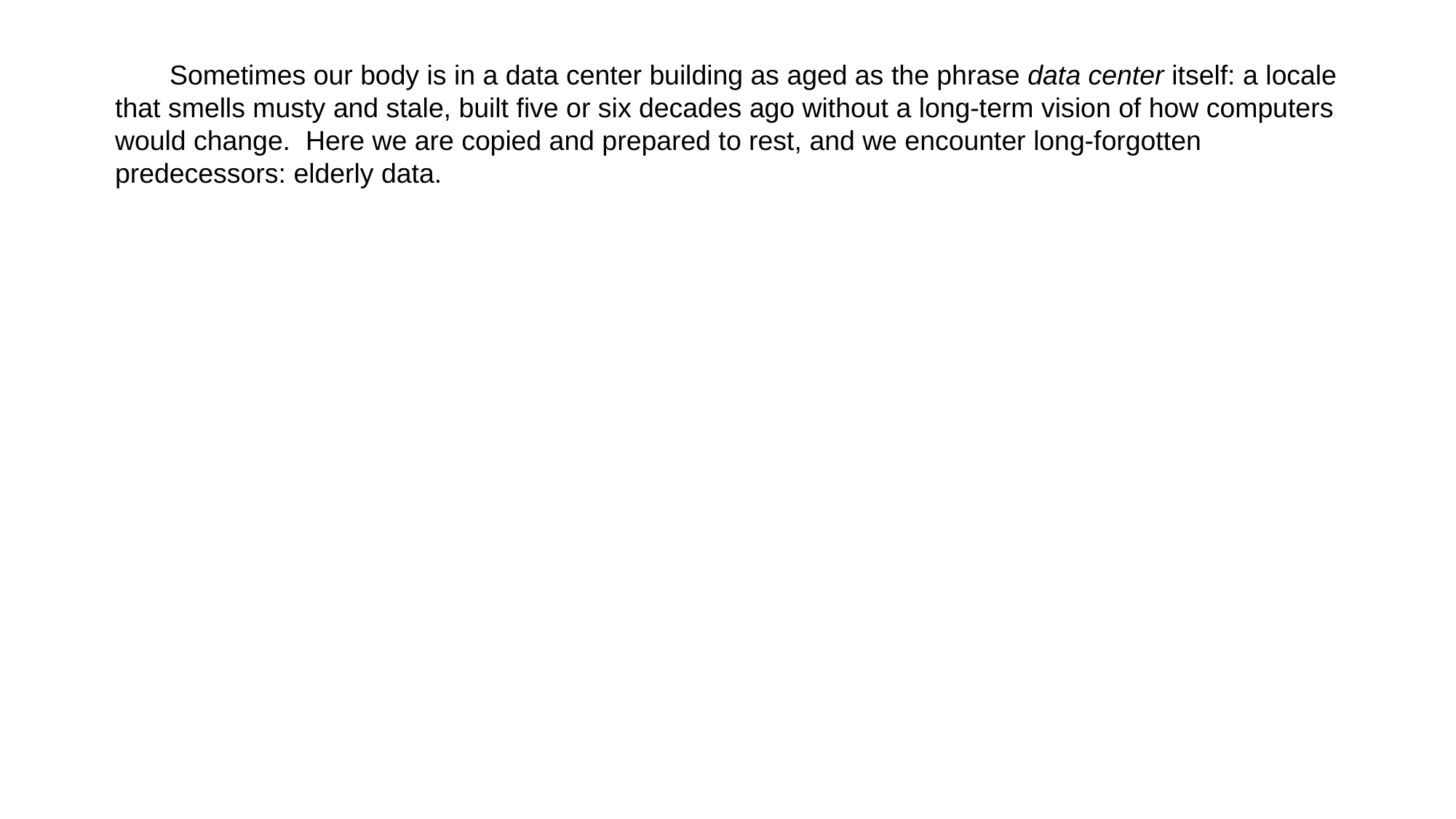

Sometimes our body is in a data center building as aged as the phrase data center itself: a locale that smells musty and stale, built five or six decades ago without a long-term vision of how computers would change.  Here we are copied and prepared to rest, and we encounter long-forgotten predecessors: elderly data.